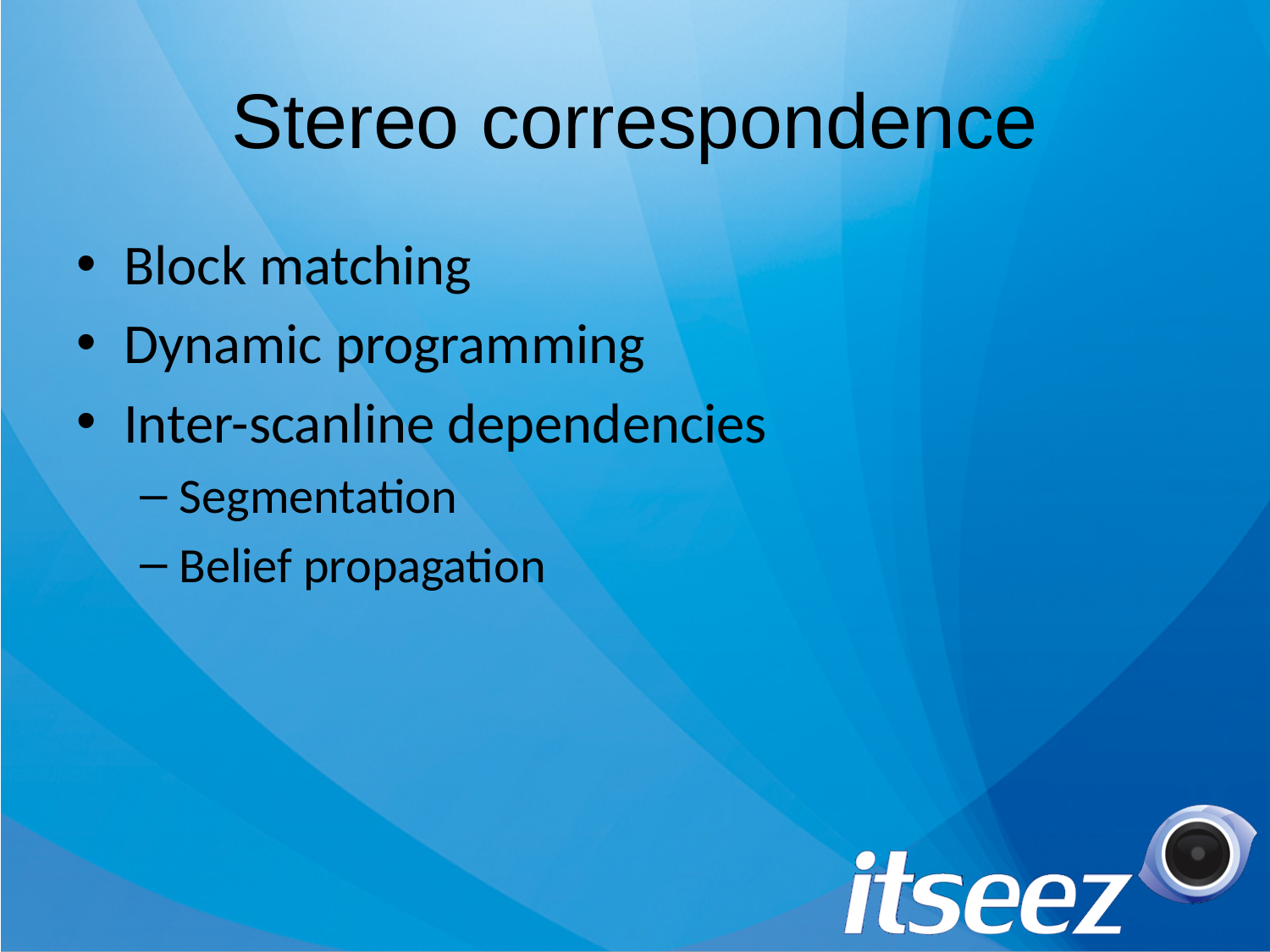

# Stereo correspondence
Block matching
Dynamic programming
Inter-scanline dependencies
Segmentation
Belief propagation